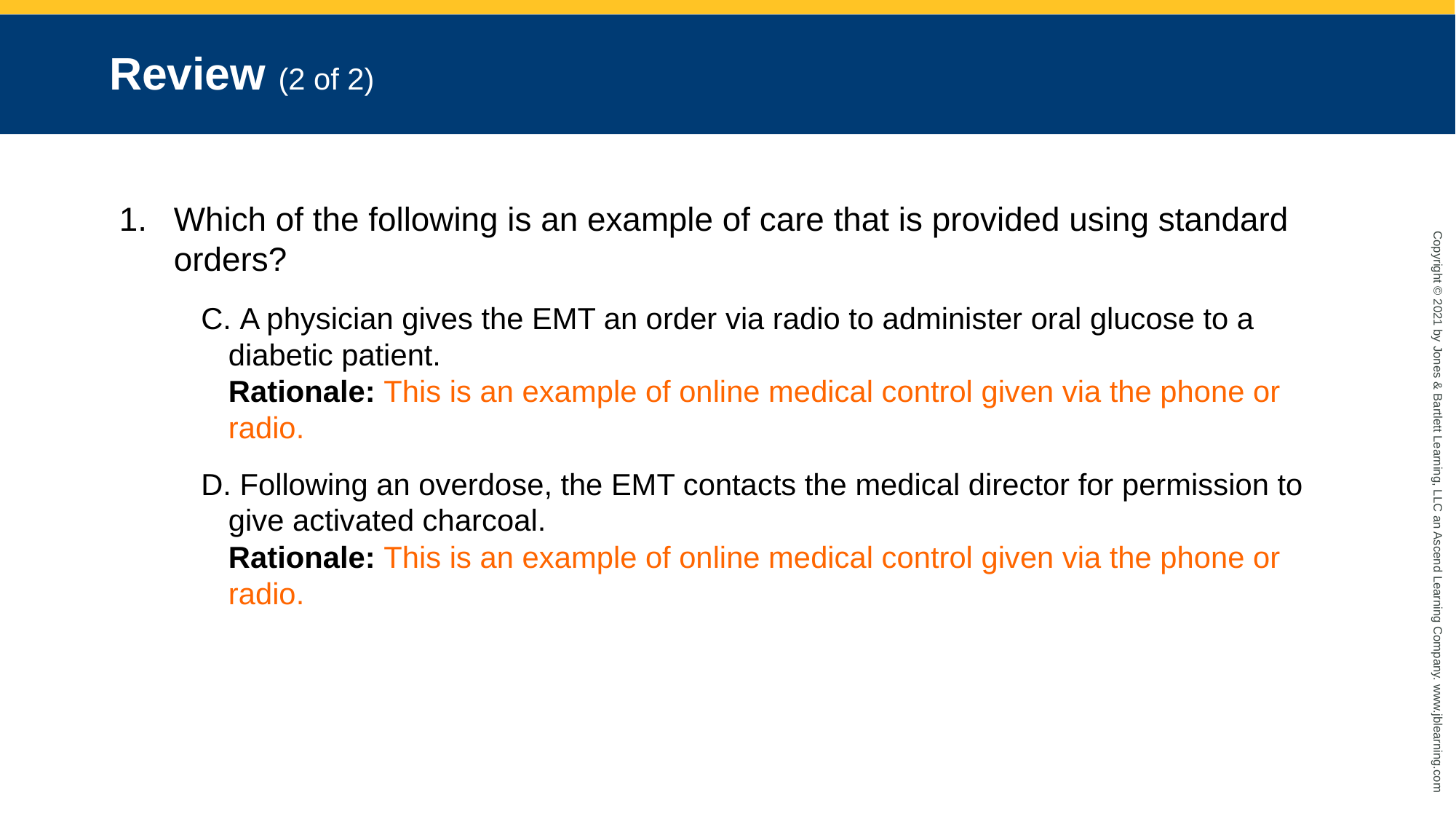

# Review (2 of 2)
Which of the following is an example of care that is provided using standard orders?
 A physician gives the EMT an order via radio to administer oral glucose to a diabetic patient.
	Rationale: This is an example of online medical control given via the phone or radio.
 Following an overdose, the EMT contacts the medical director for permission to give activated charcoal.
	Rationale: This is an example of online medical control given via the phone or radio.